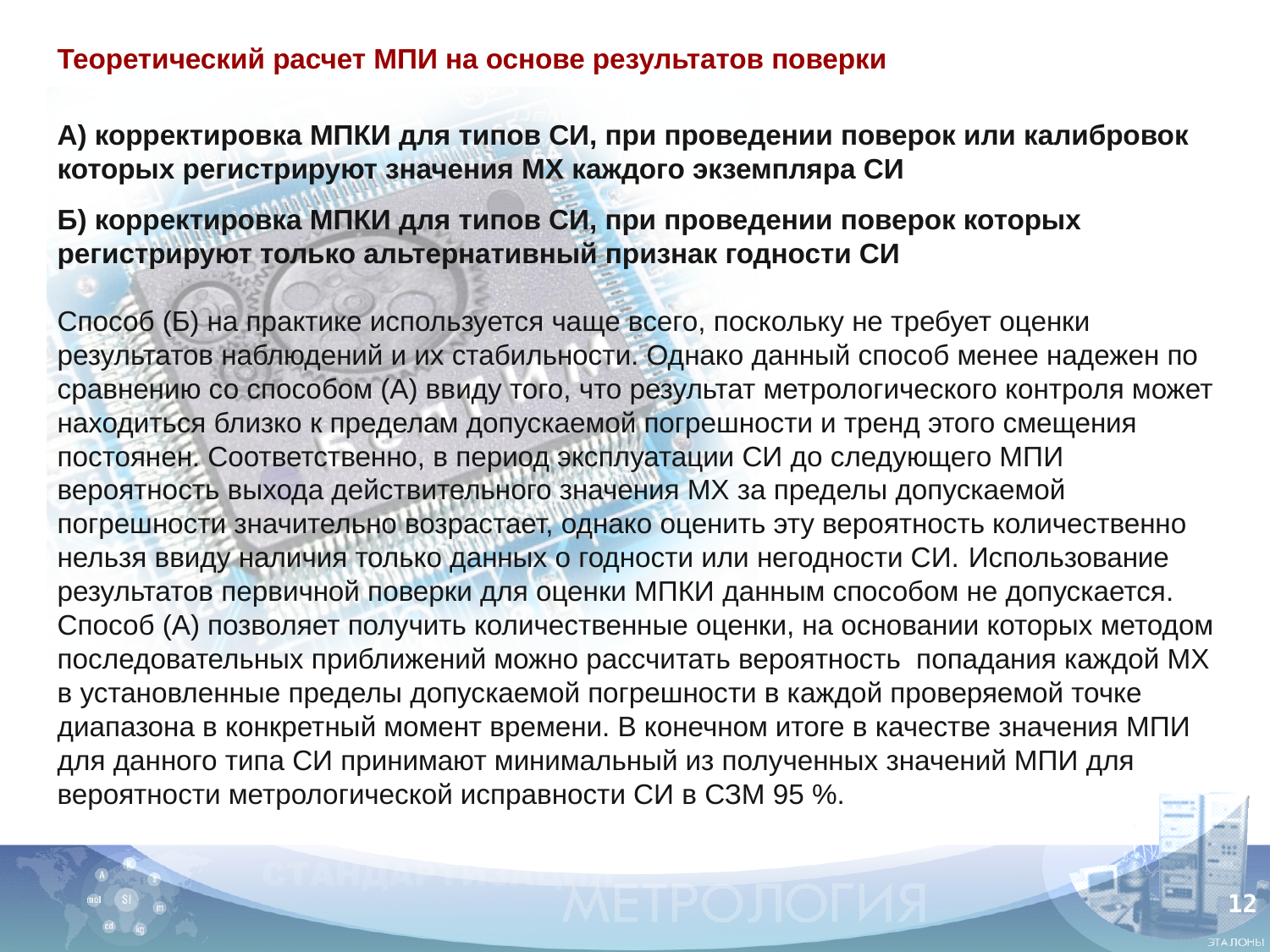

Теоретический расчет МПИ на основе результатов поверки
А) корректировка МПКИ для типов СИ, при проведении поверок или калибровок которых регистрируют значения МХ каждого экземпляра СИ

Б) корректировка МПКИ для типов СИ, при проведении поверок которых регистрируют только альтернативный признак годности СИ

Способ (Б) на практике используется чаще всего, поскольку не требует оценки результатов наблюдений и их стабильности. Однако данный способ менее надежен по сравнению со способом (А) ввиду того, что результат метрологического контроля может находиться близко к пределам допускаемой погрешности и тренд этого смещения постоянен. Соответственно, в период эксплуатации СИ до следующего МПИ вероятность выхода действительного значения МХ за пределы допускаемой погрешности значительно возрастает, однако оценить эту вероятность количественно нельзя ввиду наличия только данных о годности или негодности СИ. Использование результатов первичной поверки для оценки МПКИ данным способом не допускается.
Способ (А) позволяет получить количественные оценки, на основании которых методом последовательных приближений можно рассчитать вероятность  попадания каждой МХ в установленные пределы допускаемой погрешности в каждой проверяемой точке диапазона в конкретный момент времени. В конечном итоге в качестве значения МПИ для данного типа СИ принимают минимальный из полученных значений МПИ для вероятности метрологической исправности СИ в СЗМ 95 %.